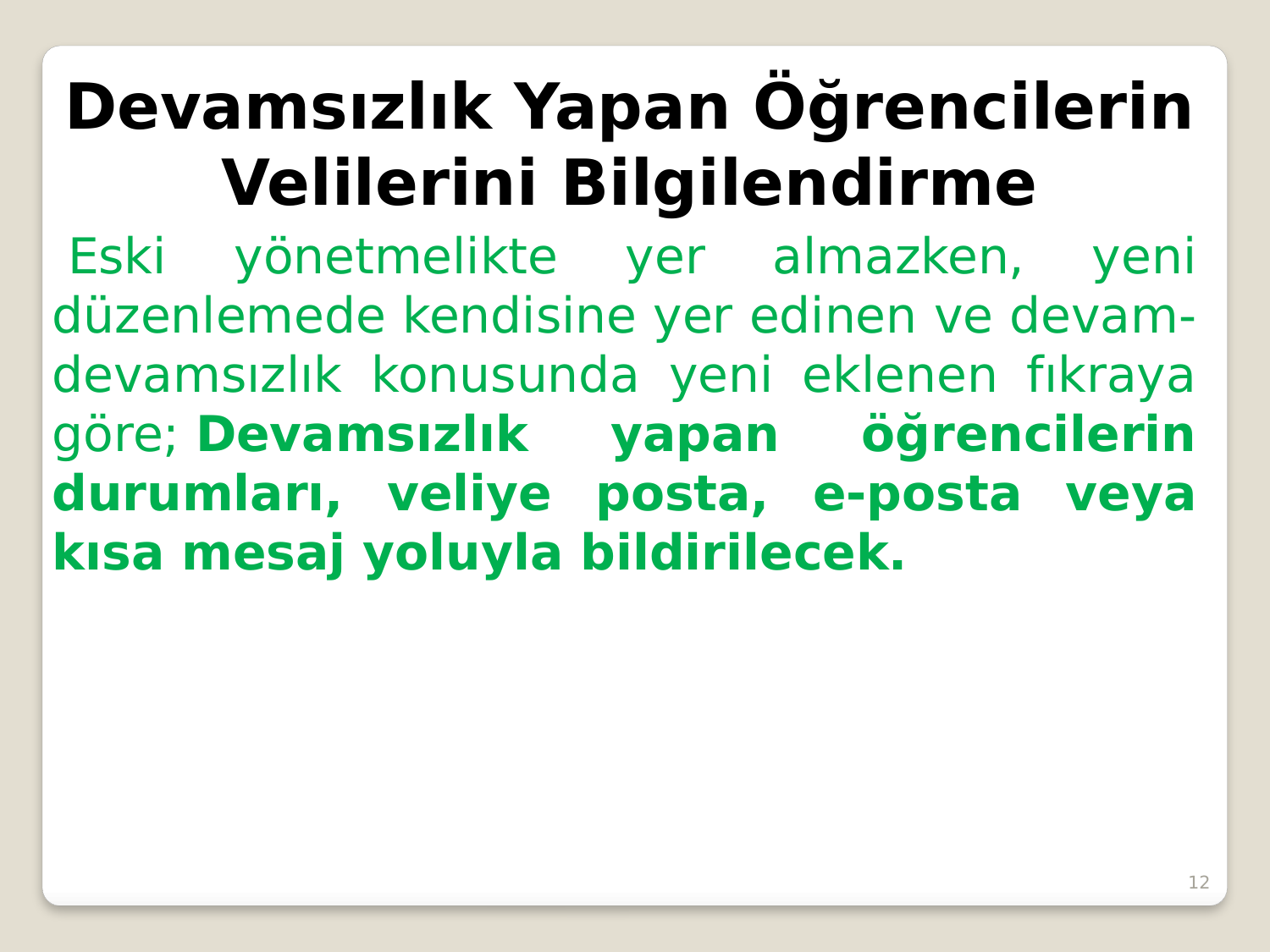

Devamsızlık Yapan Öğrencilerin Velilerini Bilgilendirme

 Eski yönetmelikte yer almazken, yeni düzenlemede kendisine yer edinen ve devam-devamsızlık konusunda yeni eklenen fıkraya göre; Devamsızlık yapan öğrencilerin durumları, veliye posta, e-posta veya kısa mesaj yoluyla bildirilecek.
12